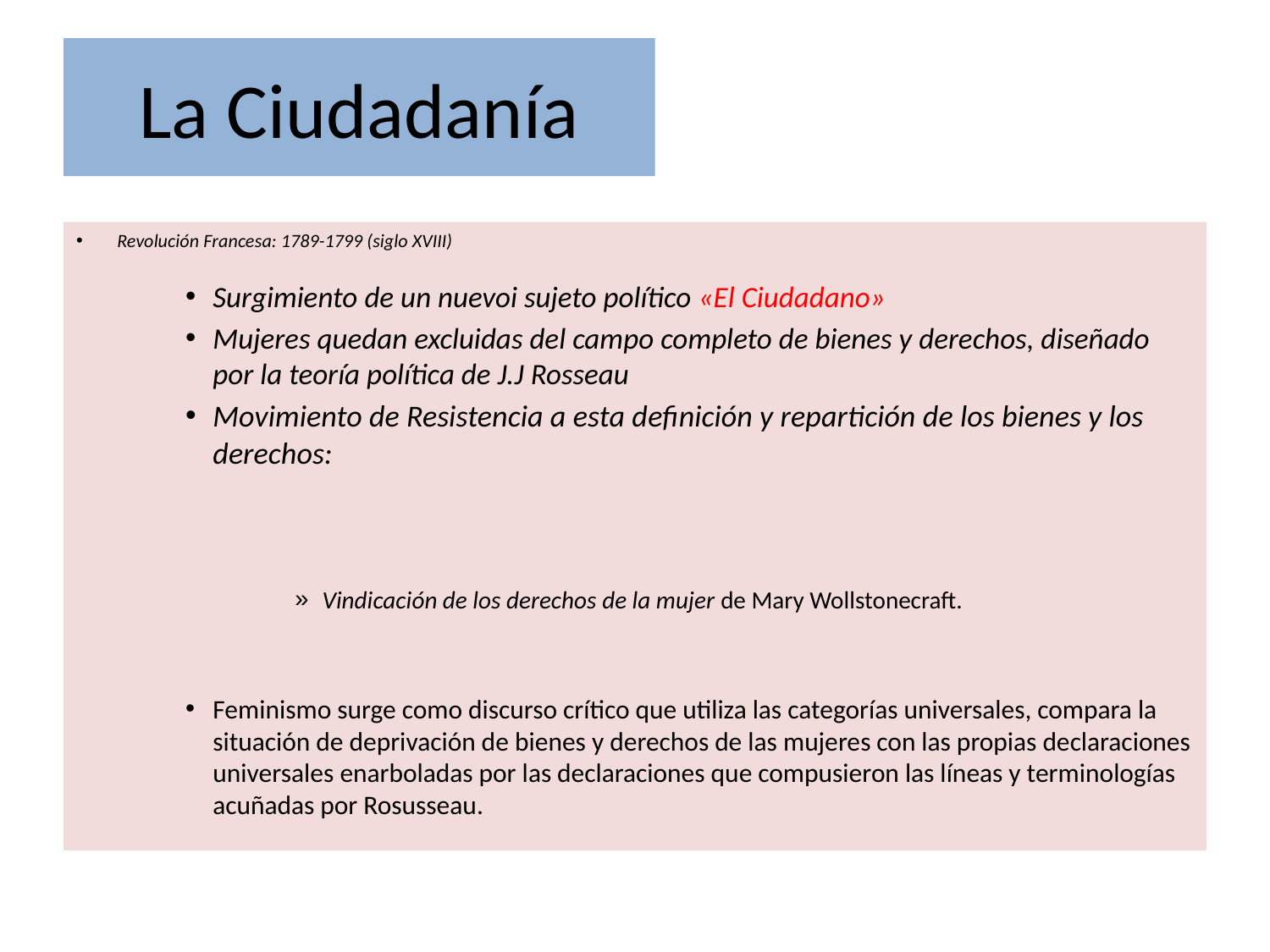

# La Ciudadanía
Revolución Francesa: 1789-1799 (siglo XVIII)

Surgimiento de un nuevoi sujeto político «El Ciudadano»
Mujeres quedan excluidas del campo completo de bienes y derechos, diseñado por la teoría política de J.J Rosseau
Movimiento de Resistencia a esta definición y repartición de los bienes y los derechos:

Vindicación de los derechos de la mujer de Mary Wollstonecraft.

Feminismo surge como discurso crítico que utiliza las categorías universales, compara la situación de deprivación de bienes y derechos de las mujeres con las propias declaraciones universales enarboladas por las declaraciones que compusieron las líneas y terminologías acuñadas por Rosusseau.